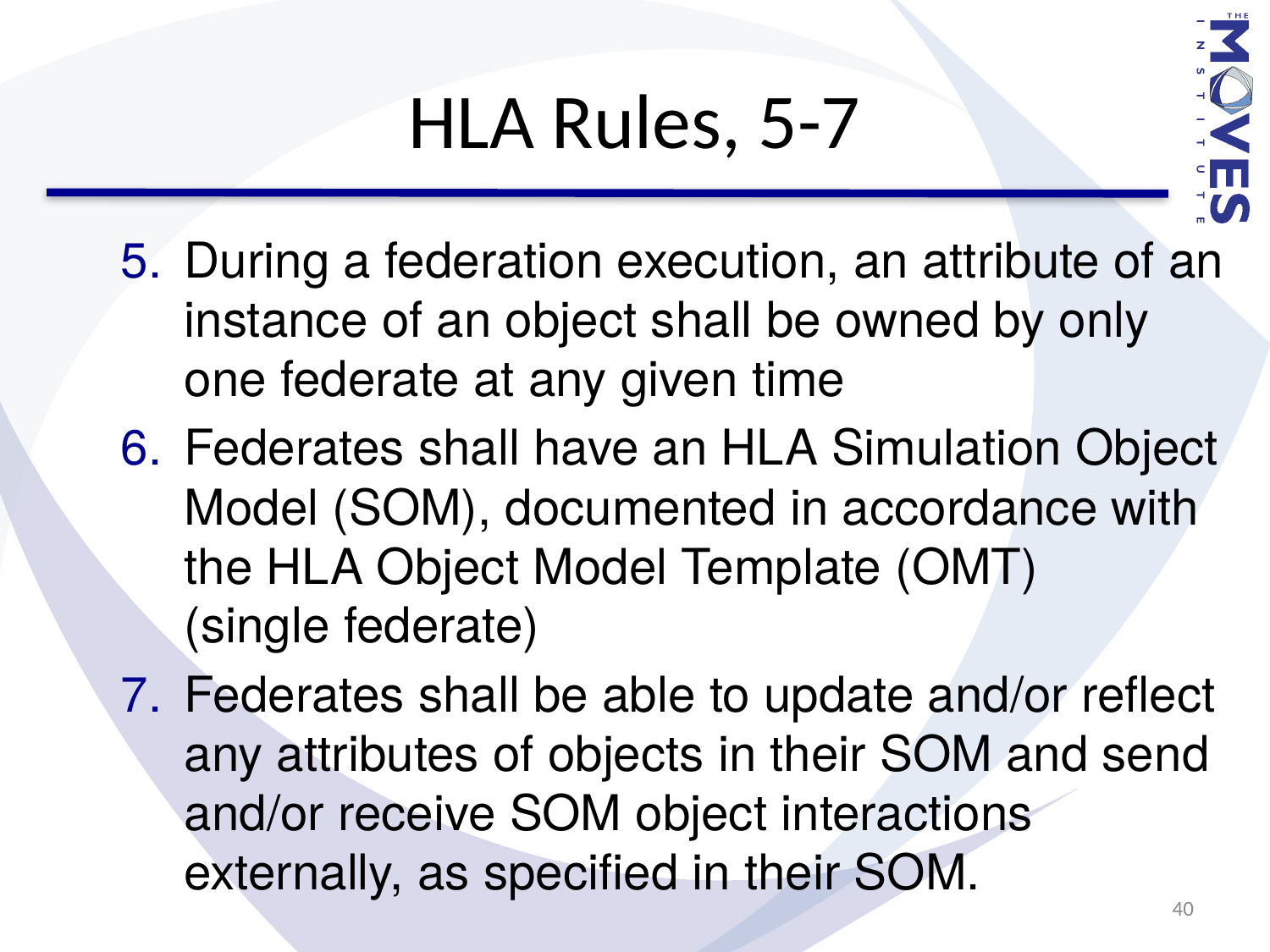

# HLA Rules, 5-7
During a federation execution, an attribute of an instance of an object shall be owned by only one federate at any given time
Federates shall have an HLA Simulation Object Model (SOM), documented in accordance with the HLA Object Model Template (OMT)    (single federate)
Federates shall be able to update and/or reflect any attributes of objects in their SOM and send and/or receive SOM object interactions externally, as specified in their SOM.
40